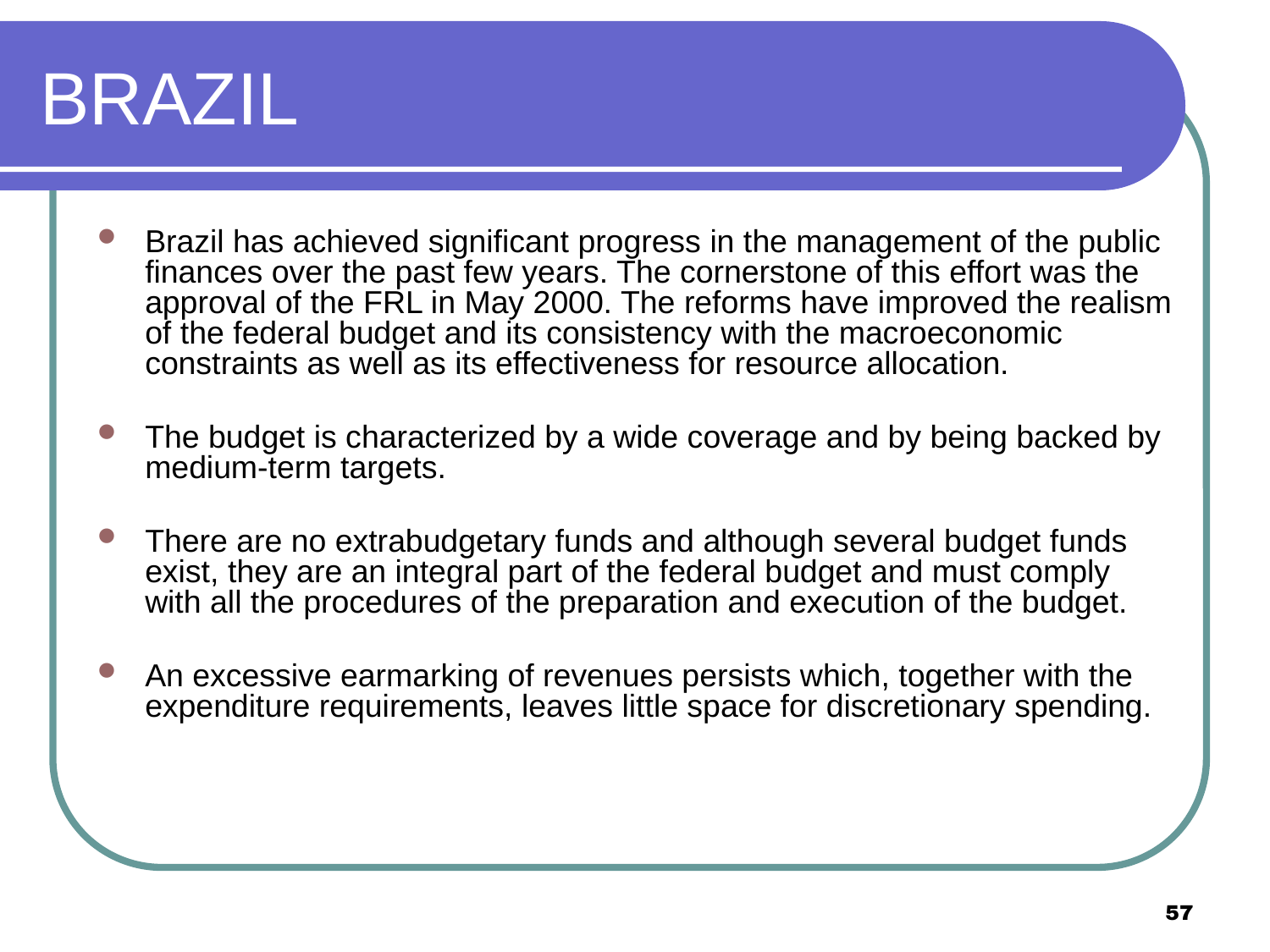

# BRAZIL
Brazil has achieved significant progress in the management of the public finances over the past few years. The cornerstone of this effort was the approval of the FRL in May 2000. The reforms have improved the realism of the federal budget and its consistency with the macroeconomic constraints as well as its effectiveness for resource allocation.

The budget is characterized by a wide coverage and by being backed by medium-term targets.

There are no extrabudgetary funds and although several budget funds exist, they are an integral part of the federal budget and must comply with all the procedures of the preparation and execution of the budget.

An excessive earmarking of revenues persists which, together with the expenditure requirements, leaves little space for discretionary spending.
57